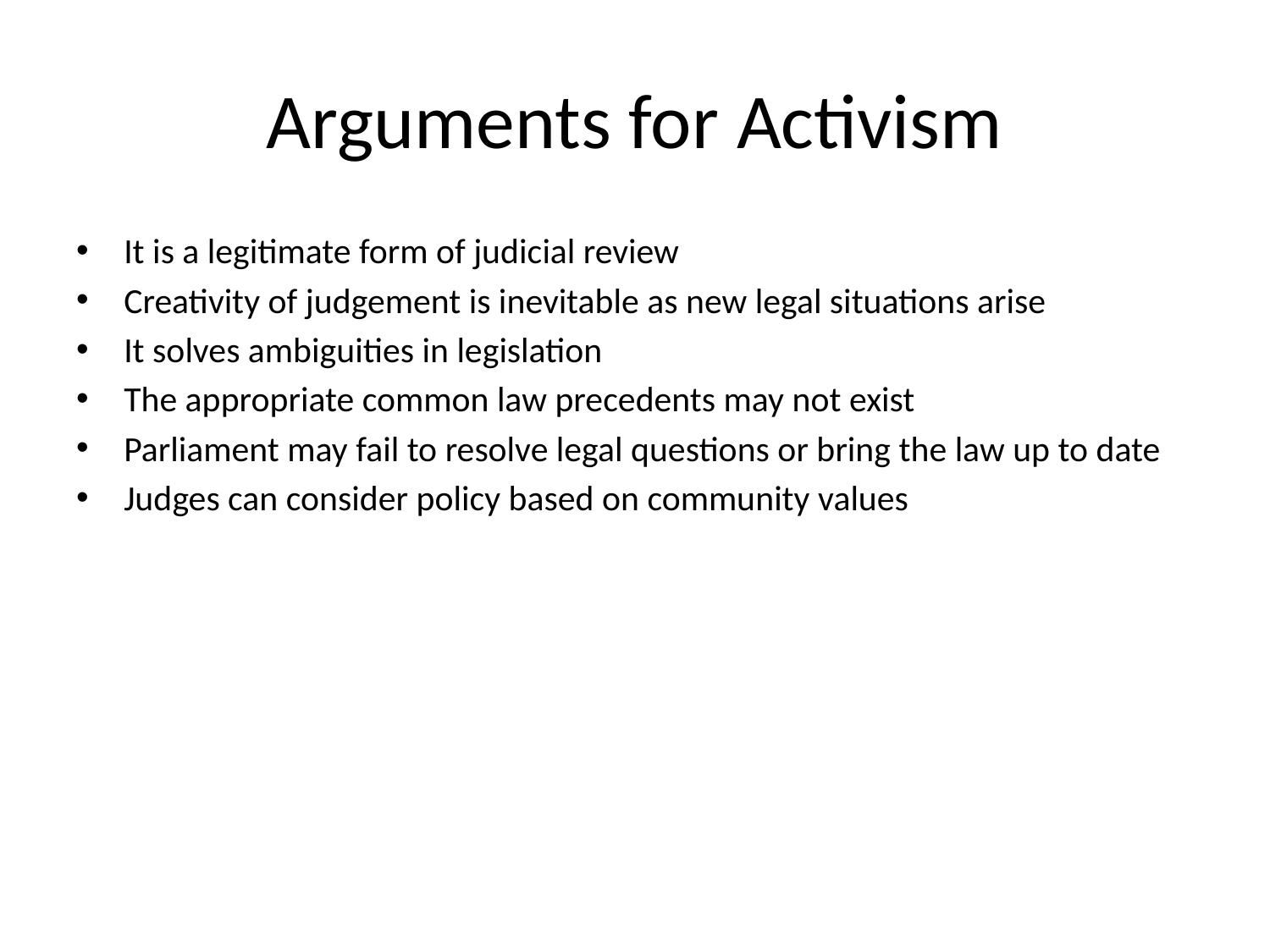

# Arguments for Activism
It is a legitimate form of judicial review
Creativity of judgement is inevitable as new legal situations arise
It solves ambiguities in legislation
The appropriate common law precedents may not exist
Parliament may fail to resolve legal questions or bring the law up to date
Judges can consider policy based on community values